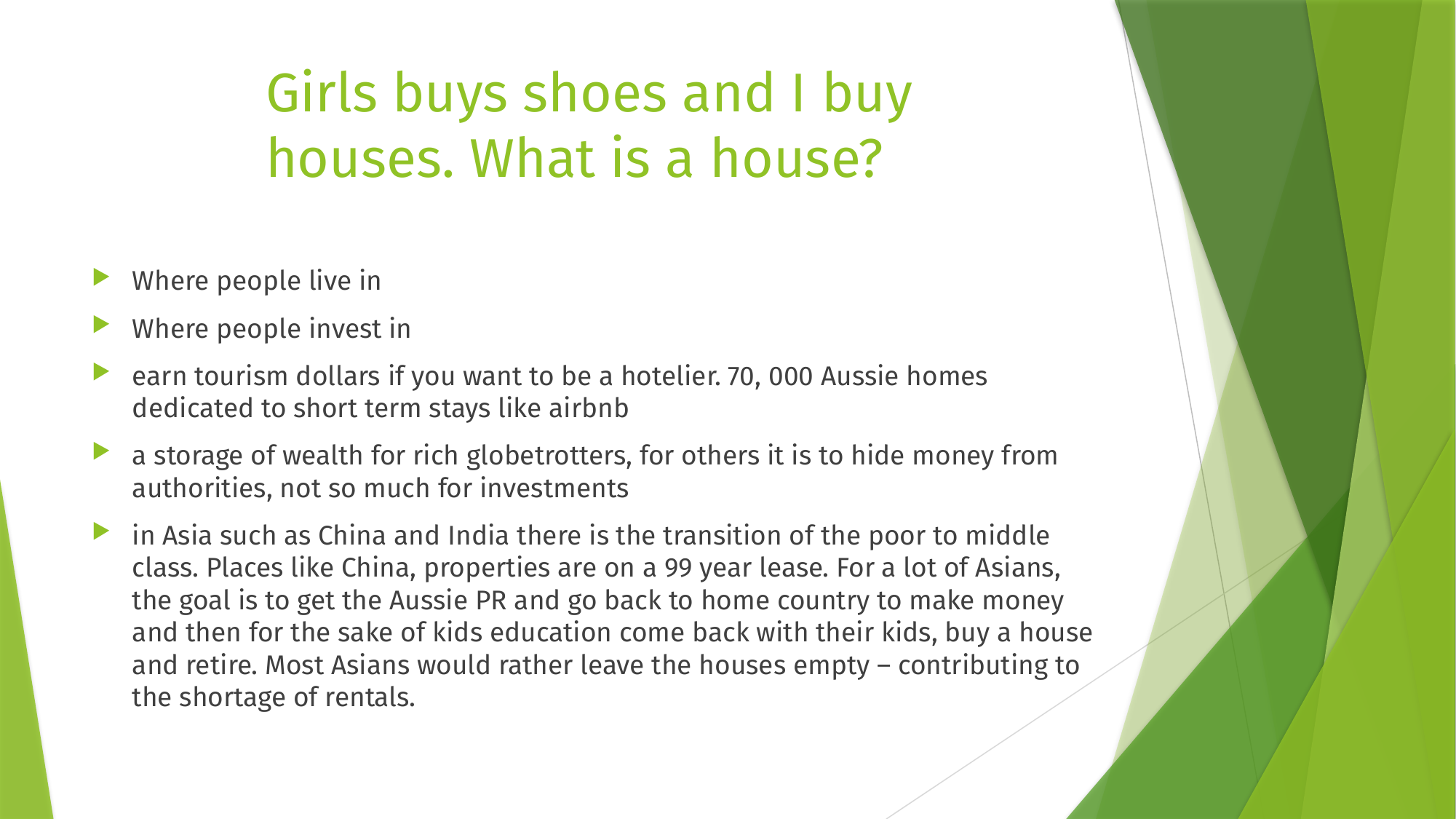

# Girls buys shoes and I buy houses. What is a house?
Where people live in
Where people invest in
earn tourism dollars if you want to be a hotelier. 70, 000 Aussie homes dedicated to short term stays like airbnb
a storage of wealth for rich globetrotters, for others it is to hide money from authorities, not so much for investments
in Asia such as China and India there is the transition of the poor to middle class. Places like China, properties are on a 99 year lease. For a lot of Asians, the goal is to get the Aussie PR and go back to home country to make money and then for the sake of kids education come back with their kids, buy a house and retire. Most Asians would rather leave the houses empty – contributing to the shortage of rentals.